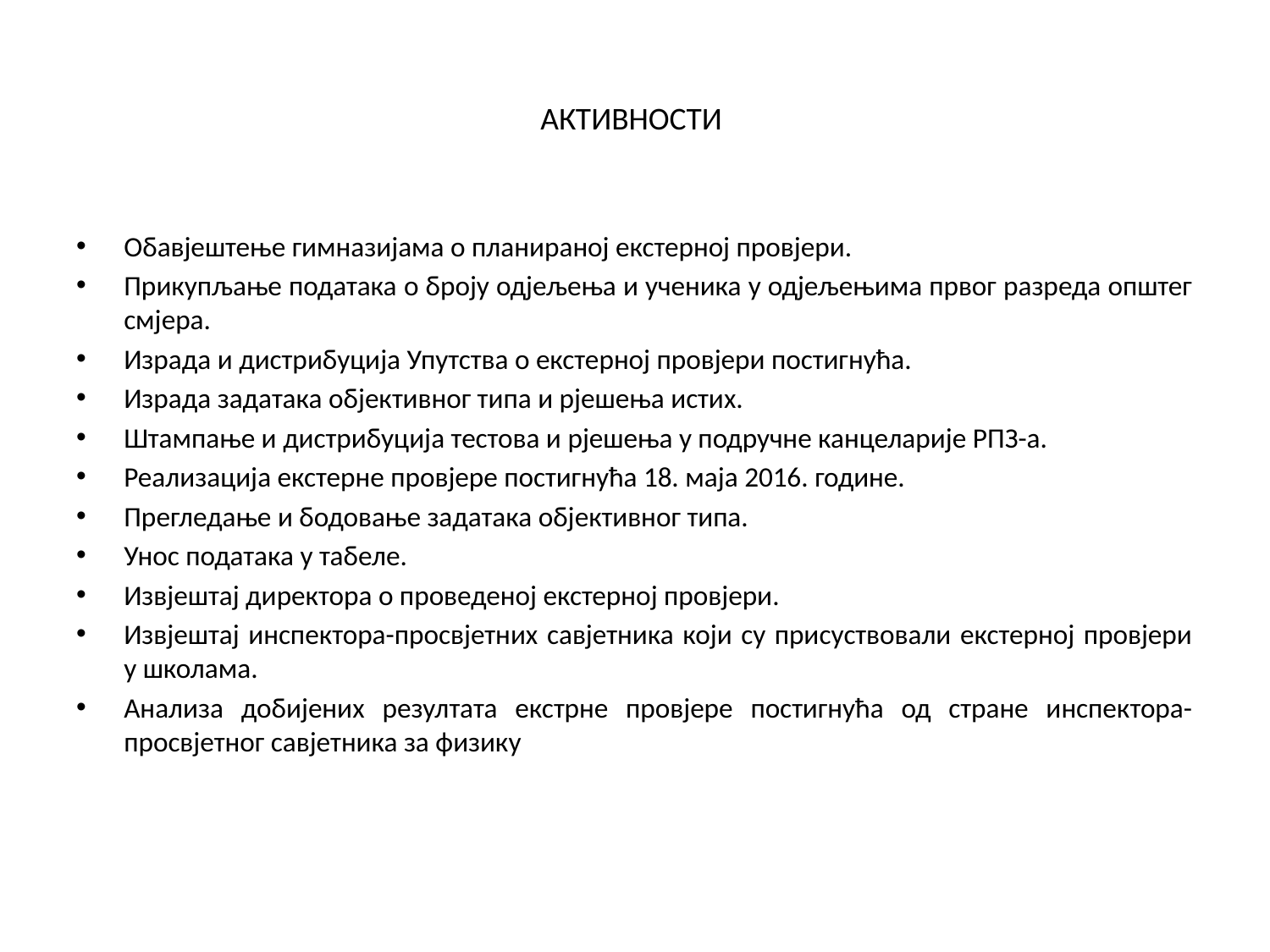

# АКТИВНОСТИ
Обавјештење гимназијама о планираној екстерној провјери.
Прикупљање података о броју одјељења и ученика у одјељењима првог разреда општег смјера.
Израда и дистрибуција Упутства о екстерној провјери постигнућа.
Израда задатака објективног типа и рјешења истих.
Штампање и дистрибуција тестова и рјешења у подручне канцеларије РПЗ-а.
Реализација екстерне провјере постигнућа 18. маја 2016. године.
Прегледање и бодовање задатака објективног типа.
Унос података у табеле.
Извјештај директора о проведеној екстерној провјери.
Извјештај инспектора-просвјетних савјетника који су присуствовали екстерној провјери у школама.
Анализа добијених резултата екстрне провјере постигнућа од стране инспектора-просвјетног савјетника за физику